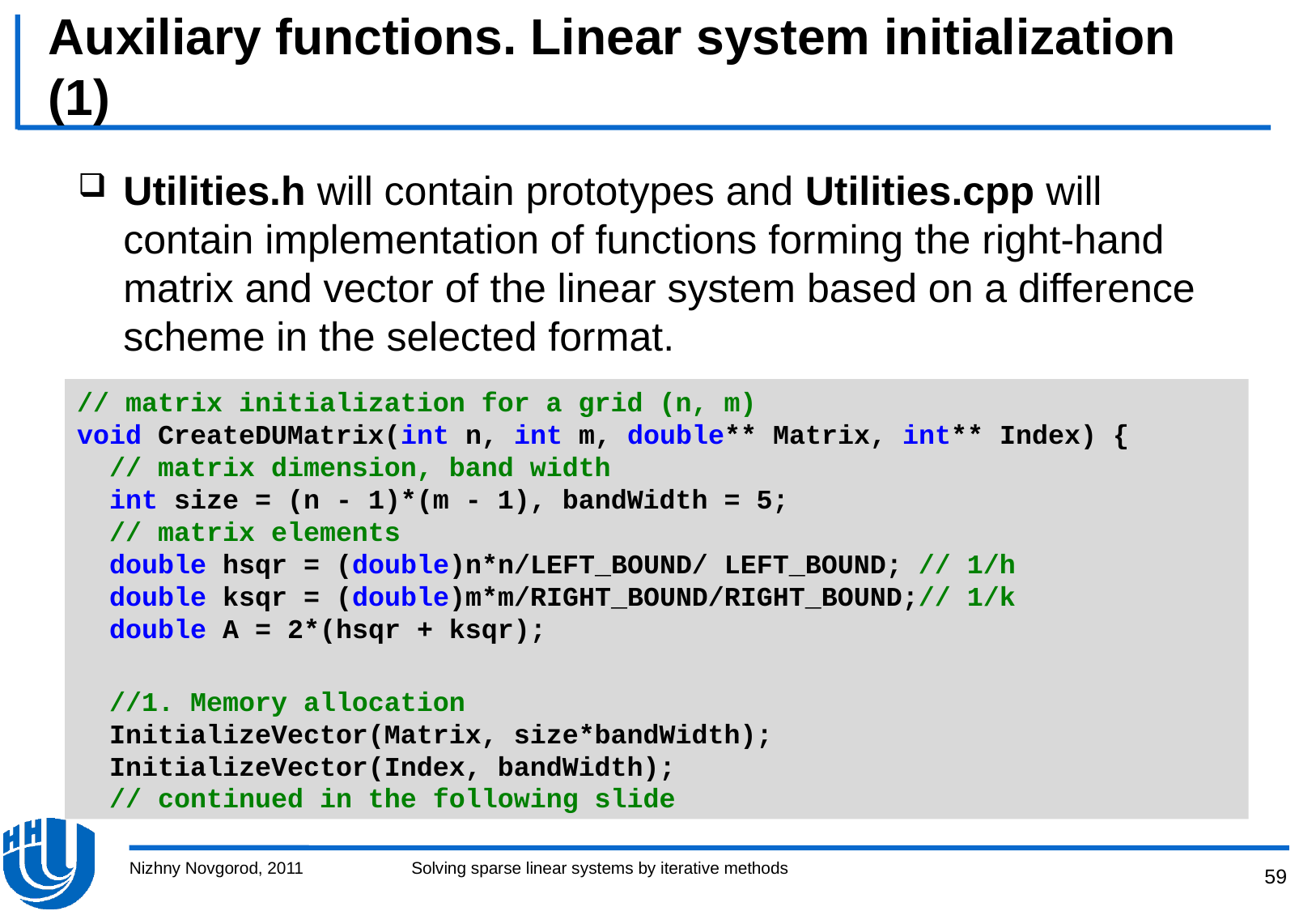

# Auxiliary functions. Linear system initialization (1)
Utilities.h will contain prototypes and Utilities.cpp will contain implementation of functions forming the right-hand matrix and vector of the linear system based on a difference scheme in the selected format.
// matrix initialization for a grid (n, m)
void CreateDUMatrix(int n, int m, double** Matrix, int** Index) {
  // matrix dimension, band width
  int size = (n - 1)*(m - 1), bandWidth = 5;
  // matrix elements
  double hsqr = (double)n*n/LEFT_BOUND/ LEFT_BOUND; // 1/h
  double ksqr = (double)m*m/RIGHT_BOUND/RIGHT_BOUND;// 1/k
  double A = 2*(hsqr + ksqr);

  //1. Memory allocation
  InitializeVector(Matrix, size*bandWidth);
  InitializeVector(Index, bandWidth);
  // continued in the following slide
Nizhny Novgorod, 2011
Solving sparse linear systems by iterative methods